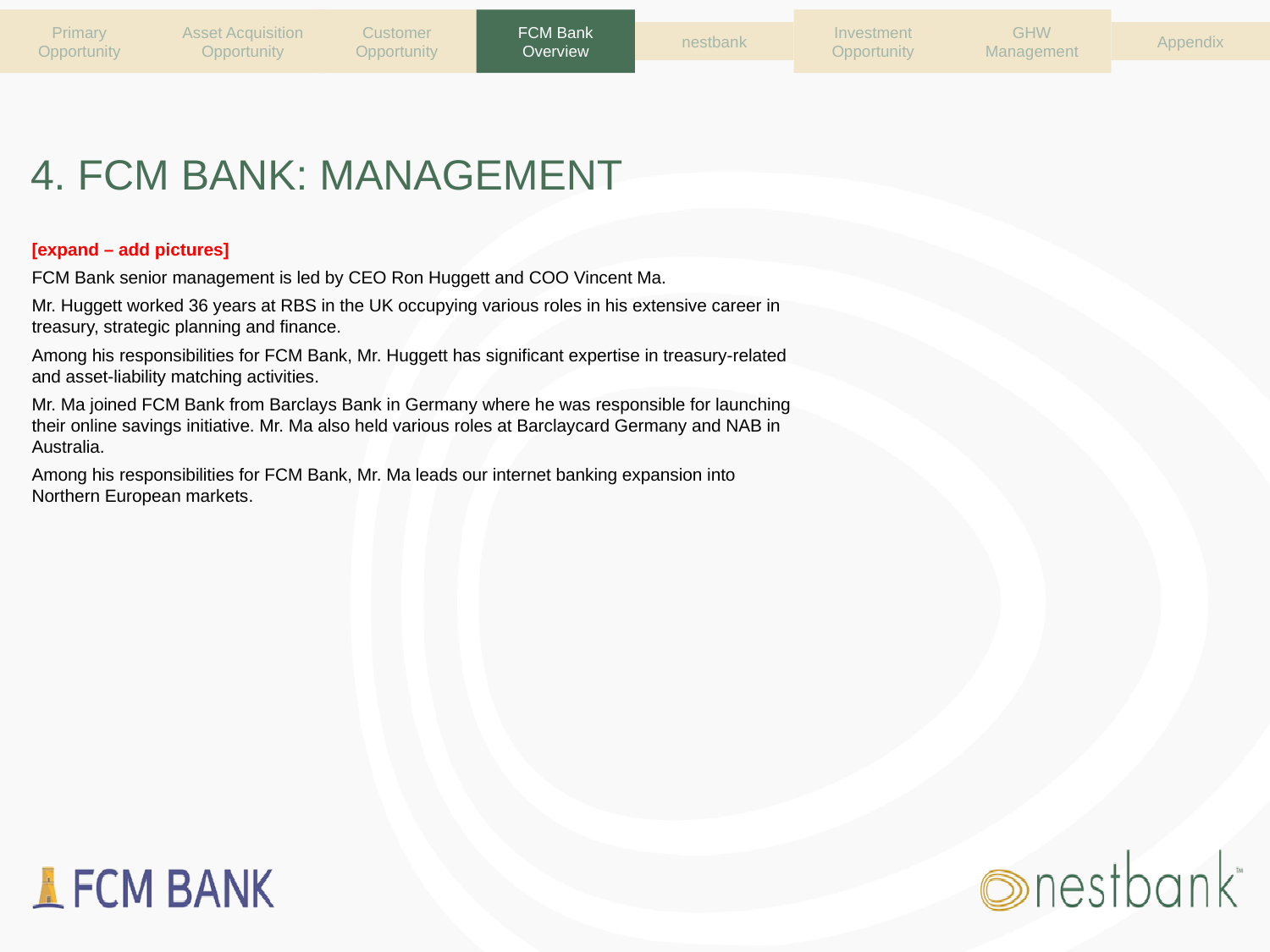

Asset Acquisition
Opportunity
Primary Opportunity
Customer Opportunity
FCM Bank Overview
Investment Opportunity
nestbank
GHW Management
Appendix
# 4. FCM BANK: MANAGEMENT
[expand – add pictures]
FCM Bank senior management is led by CEO Ron Huggett and COO Vincent Ma.
Mr. Huggett worked 36 years at RBS in the UK occupying various roles in his extensive career in treasury, strategic planning and finance.
Among his responsibilities for FCM Bank, Mr. Huggett has significant expertise in treasury-related and asset-liability matching activities.
Mr. Ma joined FCM Bank from Barclays Bank in Germany where he was responsible for launching their online savings initiative. Mr. Ma also held various roles at Barclaycard Germany and NAB in Australia.
Among his responsibilities for FCM Bank, Mr. Ma leads our internet banking expansion into Northern European markets.